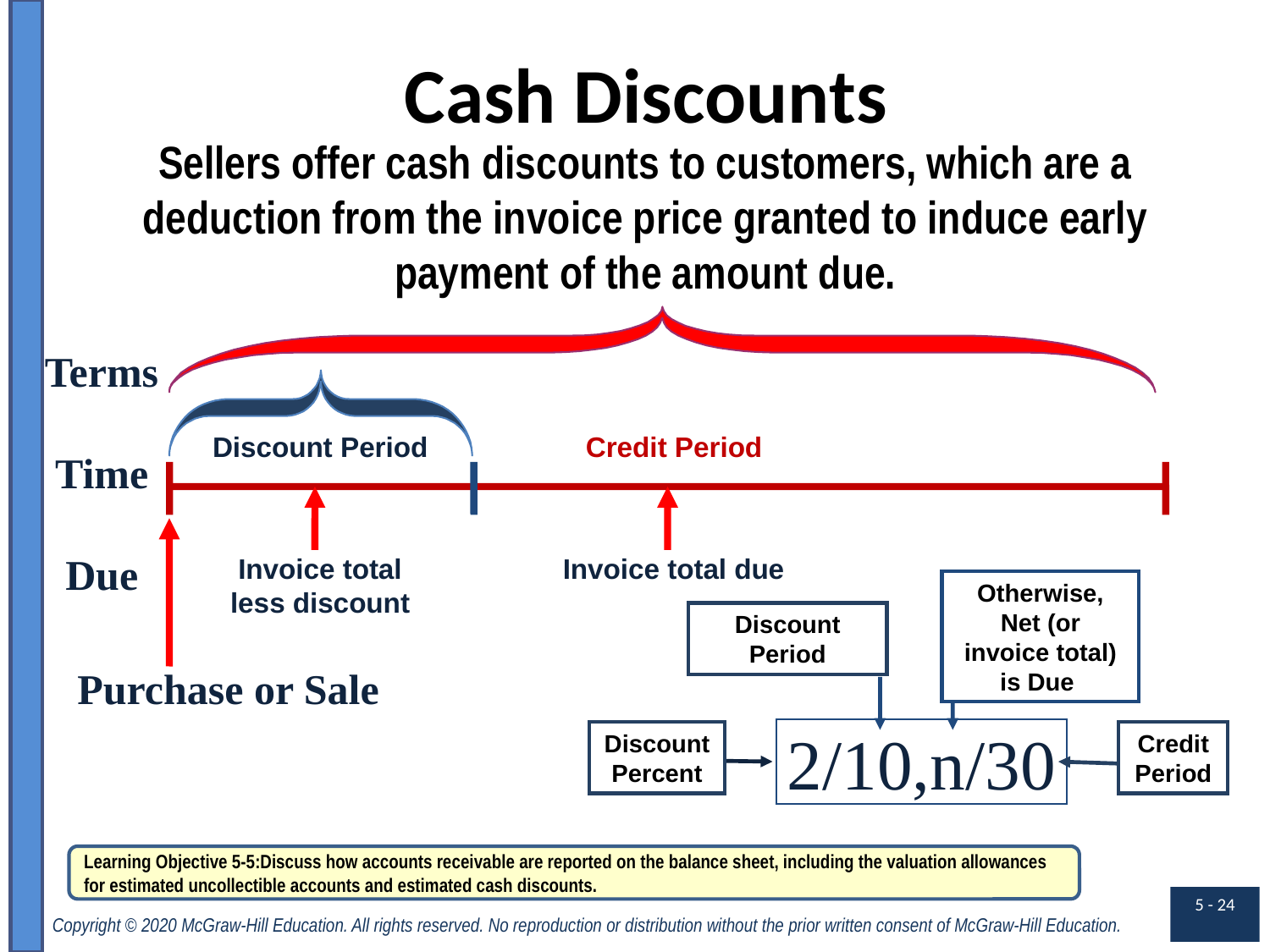

# Cash Discounts
Sellers offer cash discounts to customers, which are a deduction from the invoice price granted to induce early payment of the amount due.

Terms

Time

Due

Discount Period
Credit Period

Invoice total
less discount
Invoice total due
Otherwise, Net (or invoice total) is Due
Discount Period

2/10,n/30
Discount
Percent
Credit
Period

Purchase or Sale
Learning Objective 5-5:Discuss how accounts receivable are reported on the balance sheet, including the valuation allowances for estimated uncollectible accounts and estimated cash discounts.